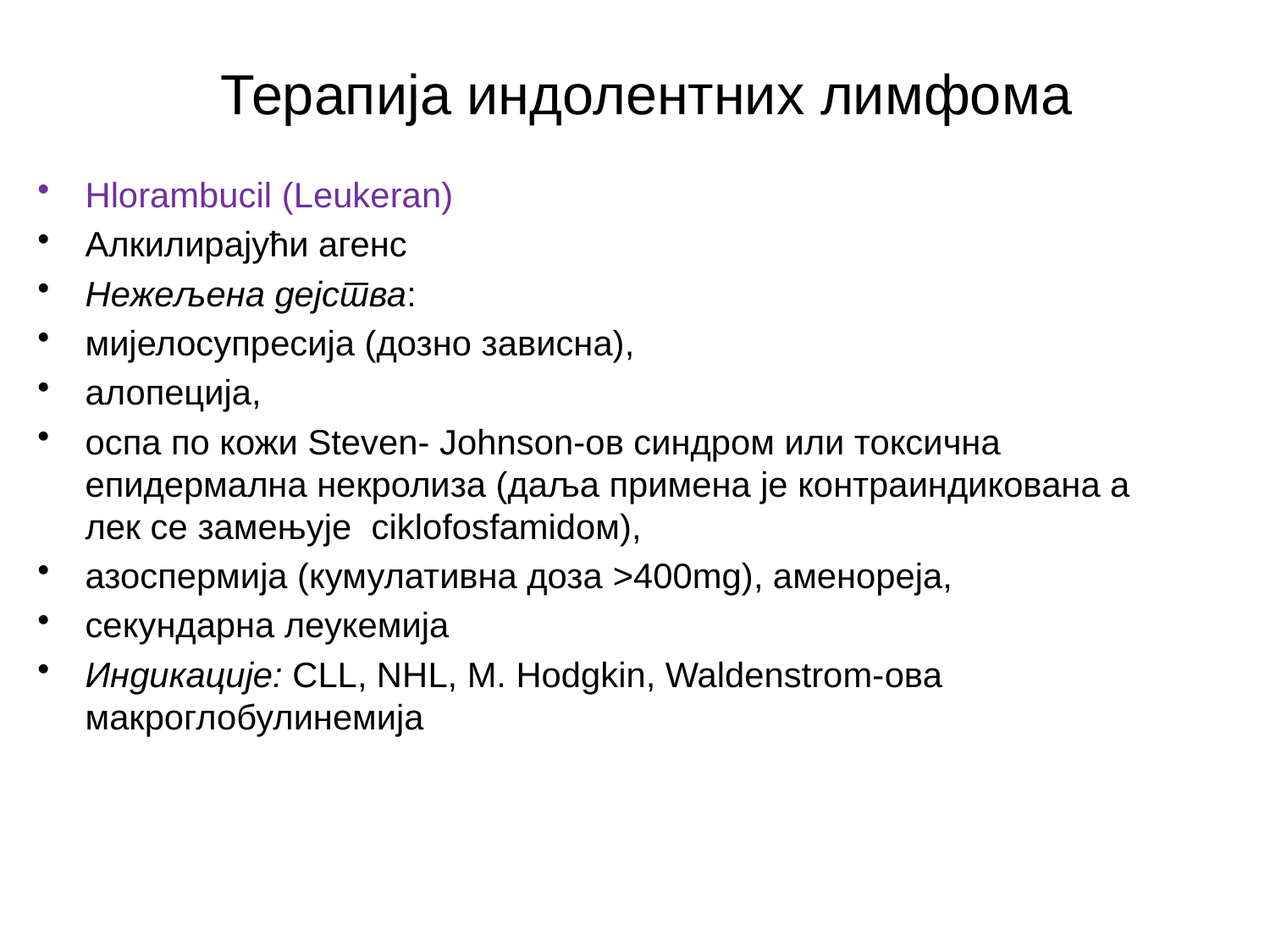

# Терапија индолентних лимфома
Hlorambucil (Leukeran)
Алкилирајући агенс
Нежељена дејства:
мијелосупресија (дозно зависна),
алопеција,
оспа по кожи Steven- Johnson-ов синдром или токсична епидермална некролиза (даља примена је контраиндикована а  лек се замењује  ciklofosfamidом),
азоспермија (кумулативна доза >400mg), аменореја,
секундарна леукемија
Индикације: CLL, NHL, M. Hodgkin, Waldenstrom-ова макроглобулинемија